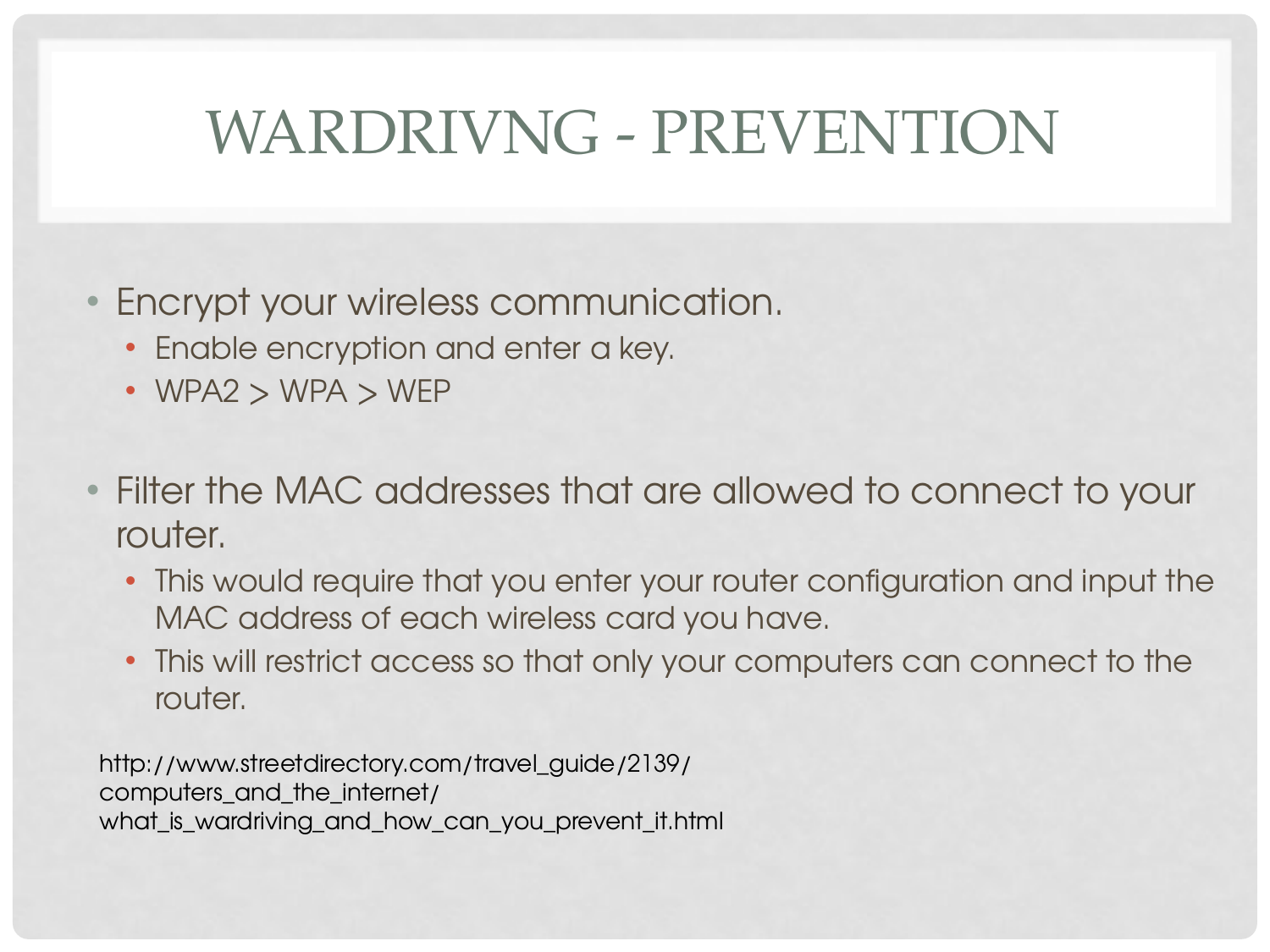

# Wardrivng - prevention
Encrypt your wireless communication.
Enable encryption and enter a key.
WPA2 > WPA > WEP

Filter the MAC addresses that are allowed to connect to your router.
This would require that you enter your router configuration and input the MAC address of each wireless card you have.
This will restrict access so that only your computers can connect to the router.
http://www.streetdirectory.com/travel_guide/2139/computers_and_the_internet/what_is_wardriving_and_how_can_you_prevent_it.html